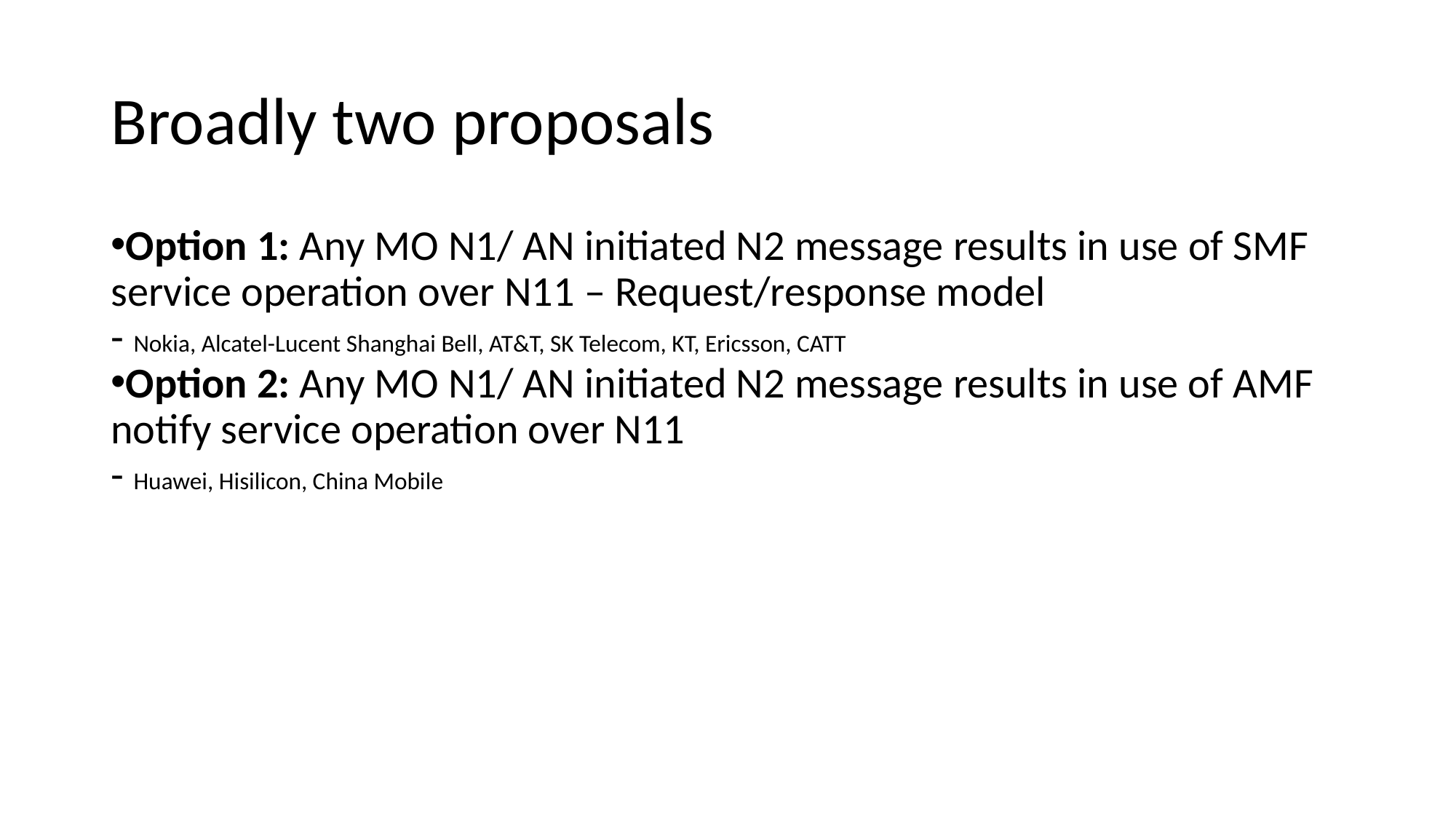

# Broadly two proposals
Option 1: Any MO N1/ AN initiated N2 message results in use of SMF service operation over N11 – Request/response model
- Nokia, Alcatel-Lucent Shanghai Bell, AT&T, SK Telecom, KT, Ericsson, CATT
Option 2: Any MO N1/ AN initiated N2 message results in use of AMF notify service operation over N11
- Huawei, Hisilicon, China Mobile